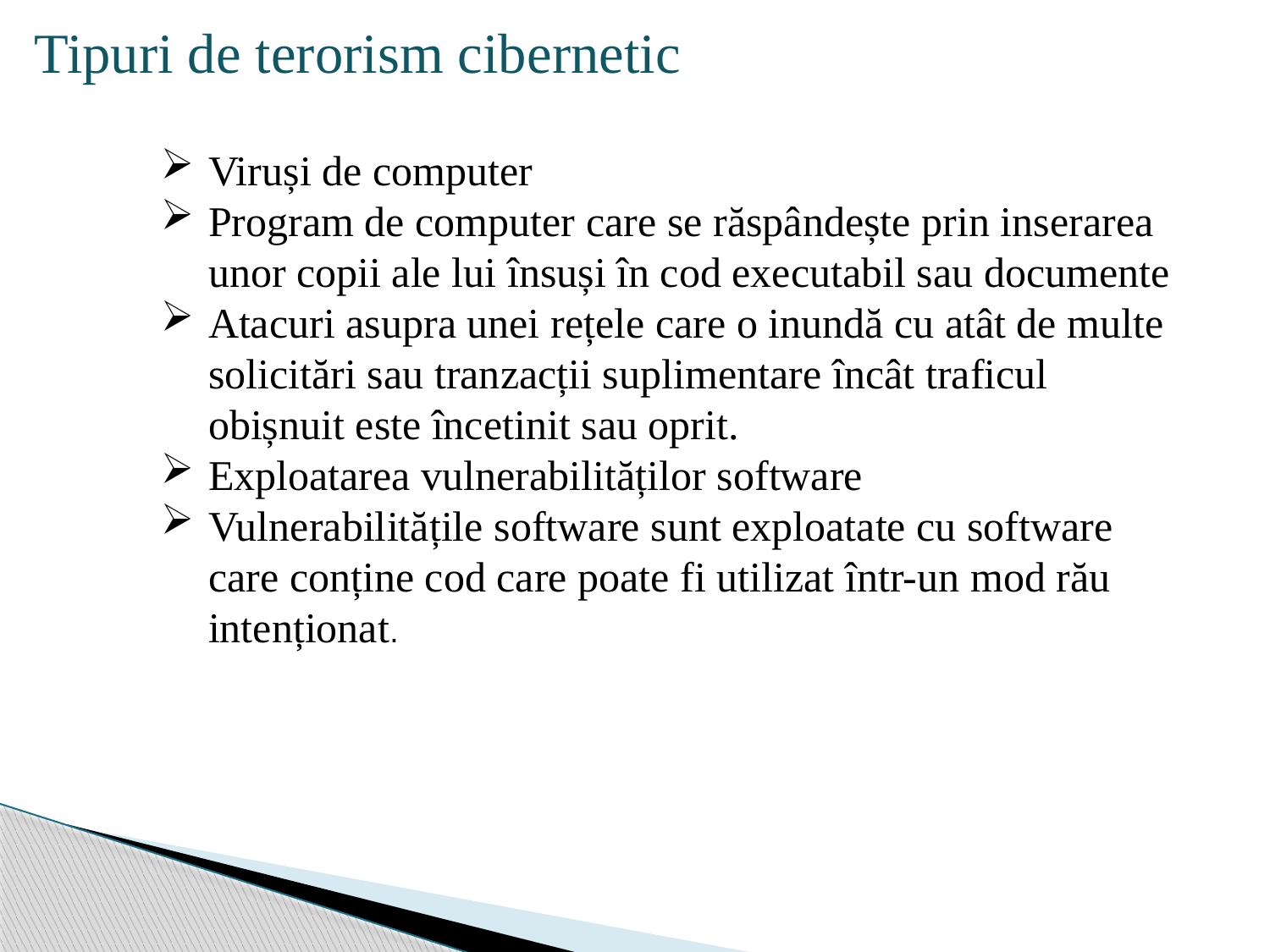

Tipuri de terorism cibernetic
Viruși de computer
Program de computer care se răspândește prin inserarea unor copii ale lui însuși în cod executabil sau documente
Atacuri asupra unei rețele care o inundă cu atât de multe solicitări sau tranzacții suplimentare încât traficul obișnuit este încetinit sau oprit.
Exploatarea vulnerabilităților software
Vulnerabilitățile software sunt exploatate cu software care conține cod care poate fi utilizat într-un mod rău intenționat.